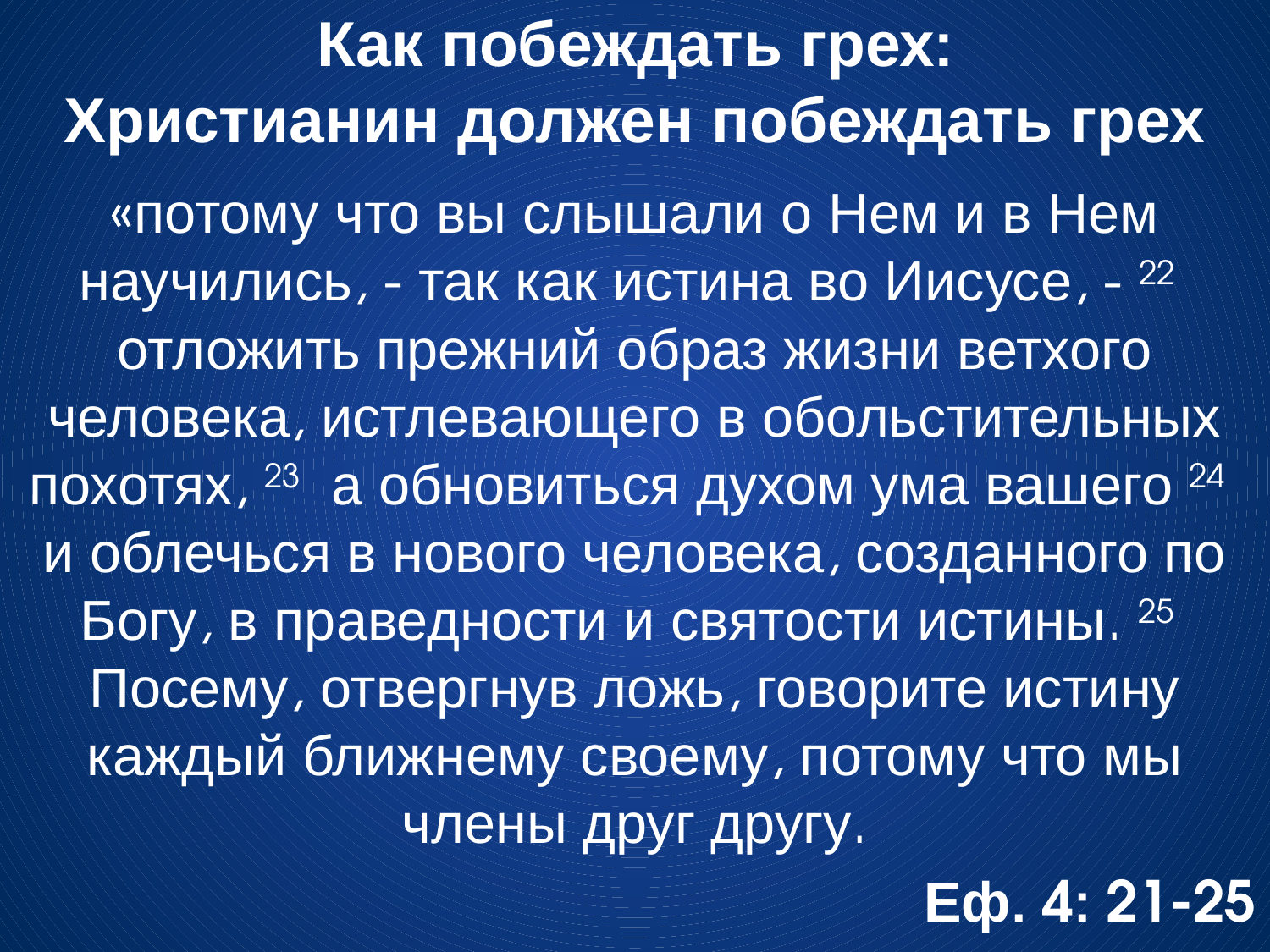

# Как побеждать грех: Христианин должен побеждать грех
«потому что вы слышали о Нем и в Нем научились, - так как истина во Иисусе, - 22  отложить прежний образ жизни ветхого человека, истлевающего в обольстительных похотях, 23  а обновиться духом ума вашего 24  и облечься в нового человека, созданного по Богу, в праведности и святости истины. 25  Посему, отвергнув ложь, говорите истину каждый ближнему своему, потому что мы члены друг другу.
Еф. 4: 21-25